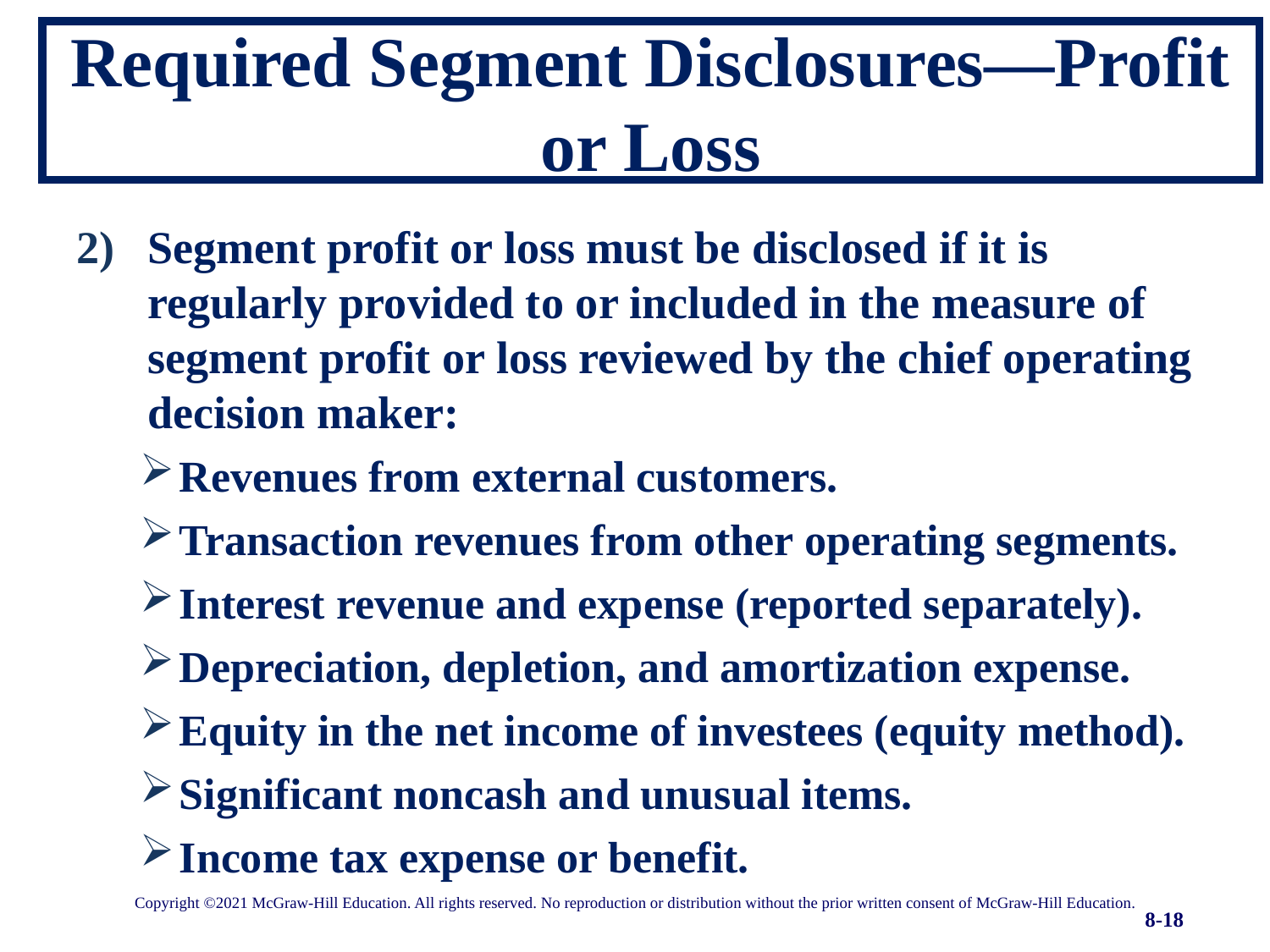

# Required Segment Disclosures—Profit or Loss
Segment profit or loss must be disclosed if it is regularly provided to or included in the measure of segment profit or loss reviewed by the chief operating decision maker:
Revenues from external customers.
Transaction revenues from other operating segments.
Interest revenue and expense (reported separately).
Depreciation, depletion, and amortization expense.
Equity in the net income of investees (equity method).
Significant noncash and unusual items.
Income tax expense or benefit.
Copyright ©2021 McGraw-Hill Education. All rights reserved. No reproduction or distribution without the prior written consent of McGraw-Hill Education.